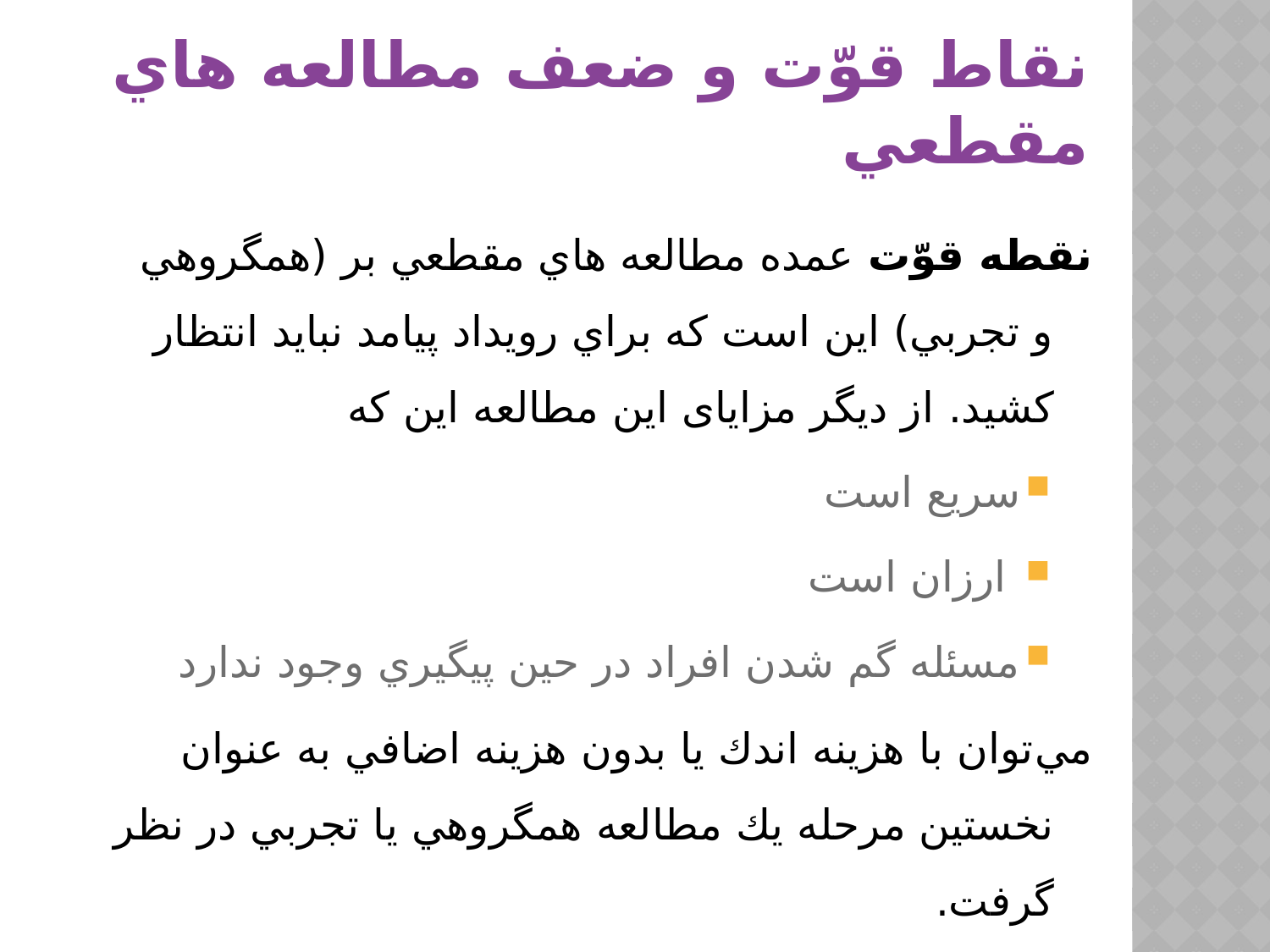

# نقاط قوّت و ضعف مطالعه هاي مقطعي
نقطه قوّت عمده مطالعه هاي مقطعي بر (همگروهي و تجربي) اين است كه براي رويداد پيامد نبايد انتظار كشيد. از دیگر مزایای این مطالعه این که
سريع است
 ارزان است
مسئله گم شدن افراد در حين پيگيري وجود ندارد
مي‌توان با هزينه اندك يا بدون هزينه اضافي به عنوان نخستين مرحله يك مطالعه همگروهي يا تجربي در نظر گرفت.